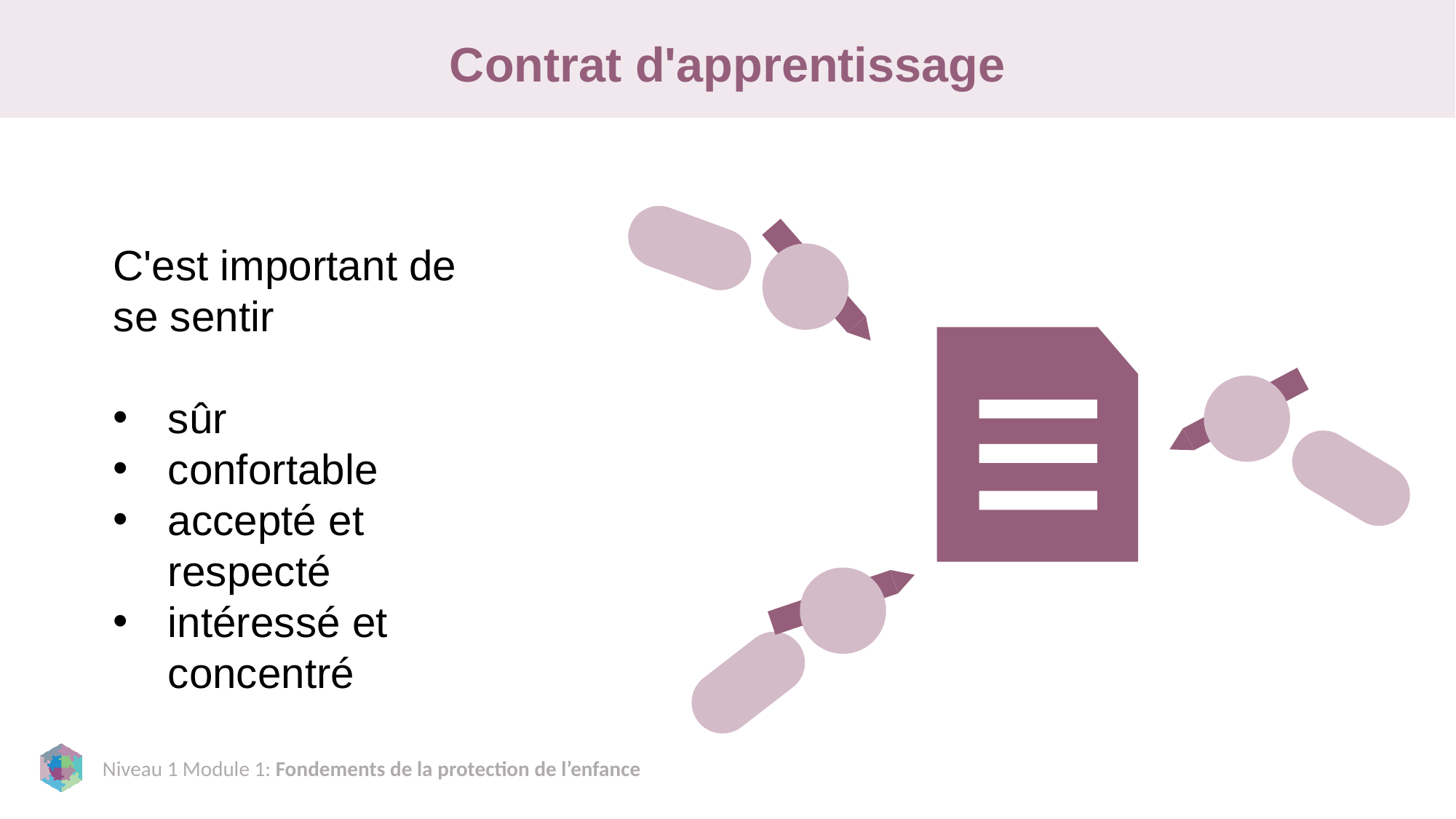

# Contrat d'apprentissage

C'est important de se sentir

sûr
confortable
accepté et respecté
intéressé et concentré